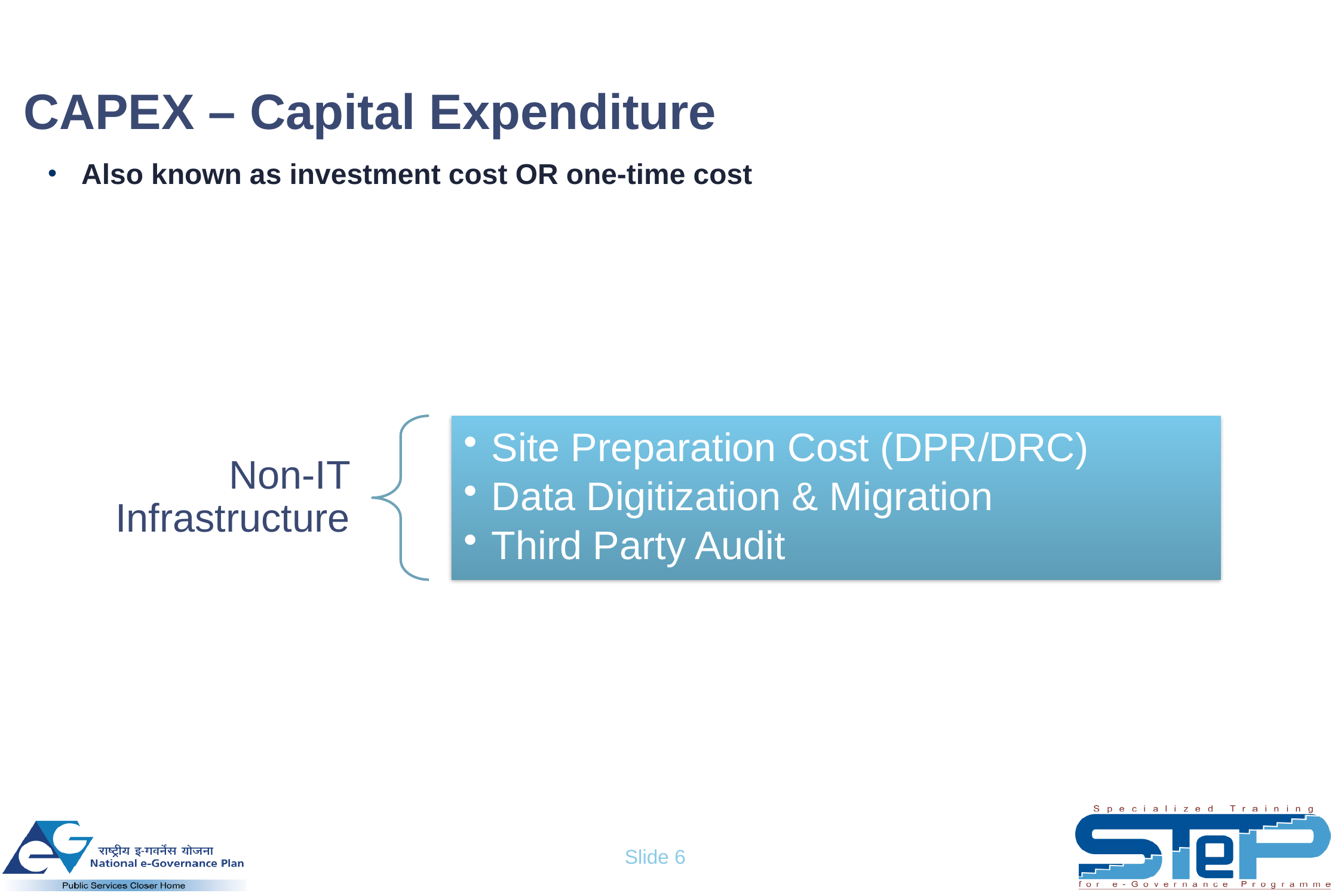

# CAPEX – Capital Expenditure
Also known as investment cost OR one-time cost

Non-IT Infrastructure
Site Preparation Cost (DPR/DRC)
Data Digitization & Migration
Third Party Audit